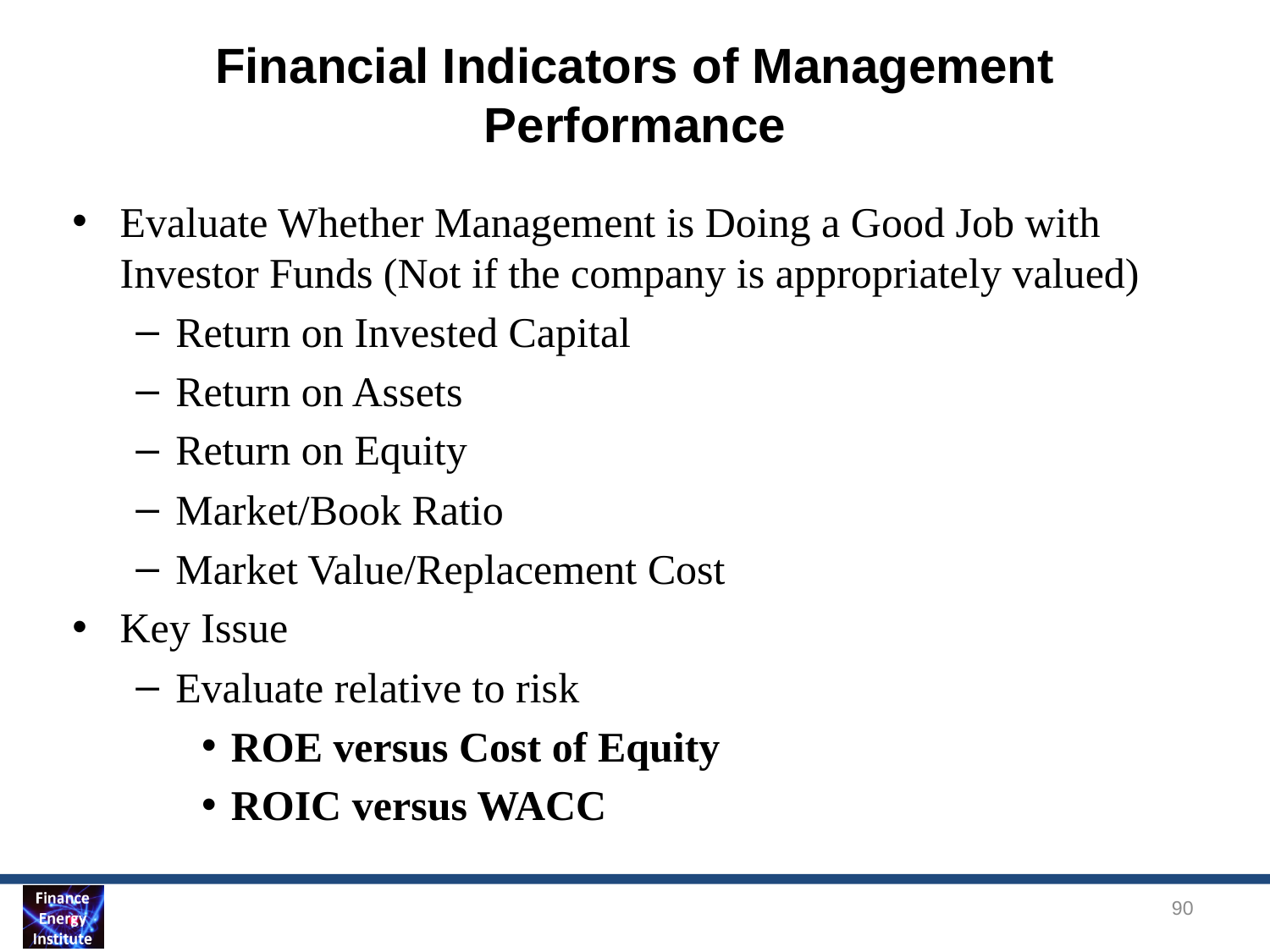

# Financial Indicators of Management Performance
Evaluate Whether Management is Doing a Good Job with Investor Funds (Not if the company is appropriately valued)
Return on Invested Capital
Return on Assets
Return on Equity
Market/Book Ratio
Market Value/Replacement Cost
Key Issue
Evaluate relative to risk
ROE versus Cost of Equity
ROIC versus WACC
90